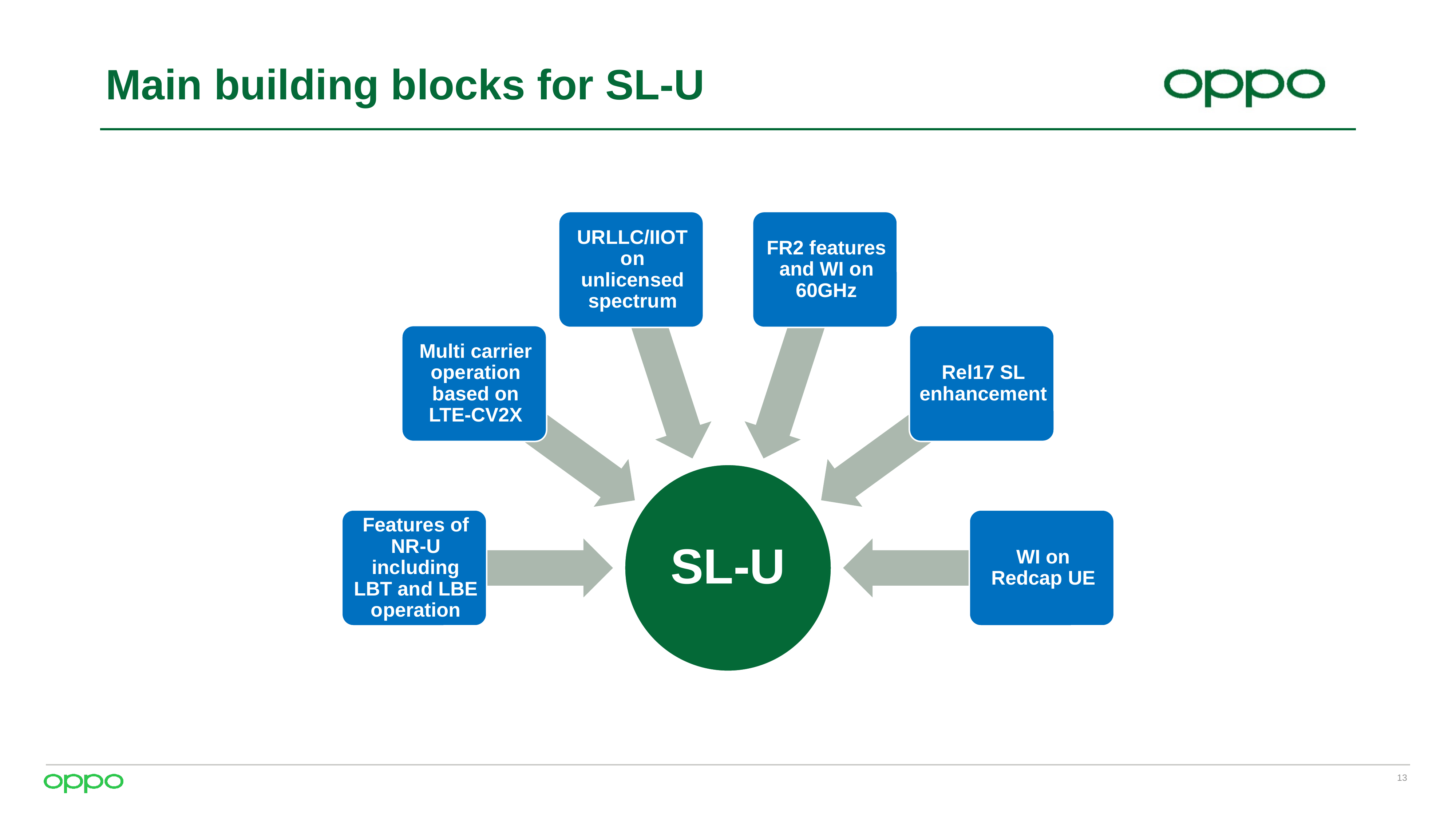

# Main building blocks for SL-U
SL-U
Features of NR-U including LBT and LBE operation
Multi carrier operation based on LTE-CV2X
URLLC/IIOT on unlicensed spectrum
FR2 features and WI on 60GHz
Rel17 SL enhancement
WI on Redcap UE